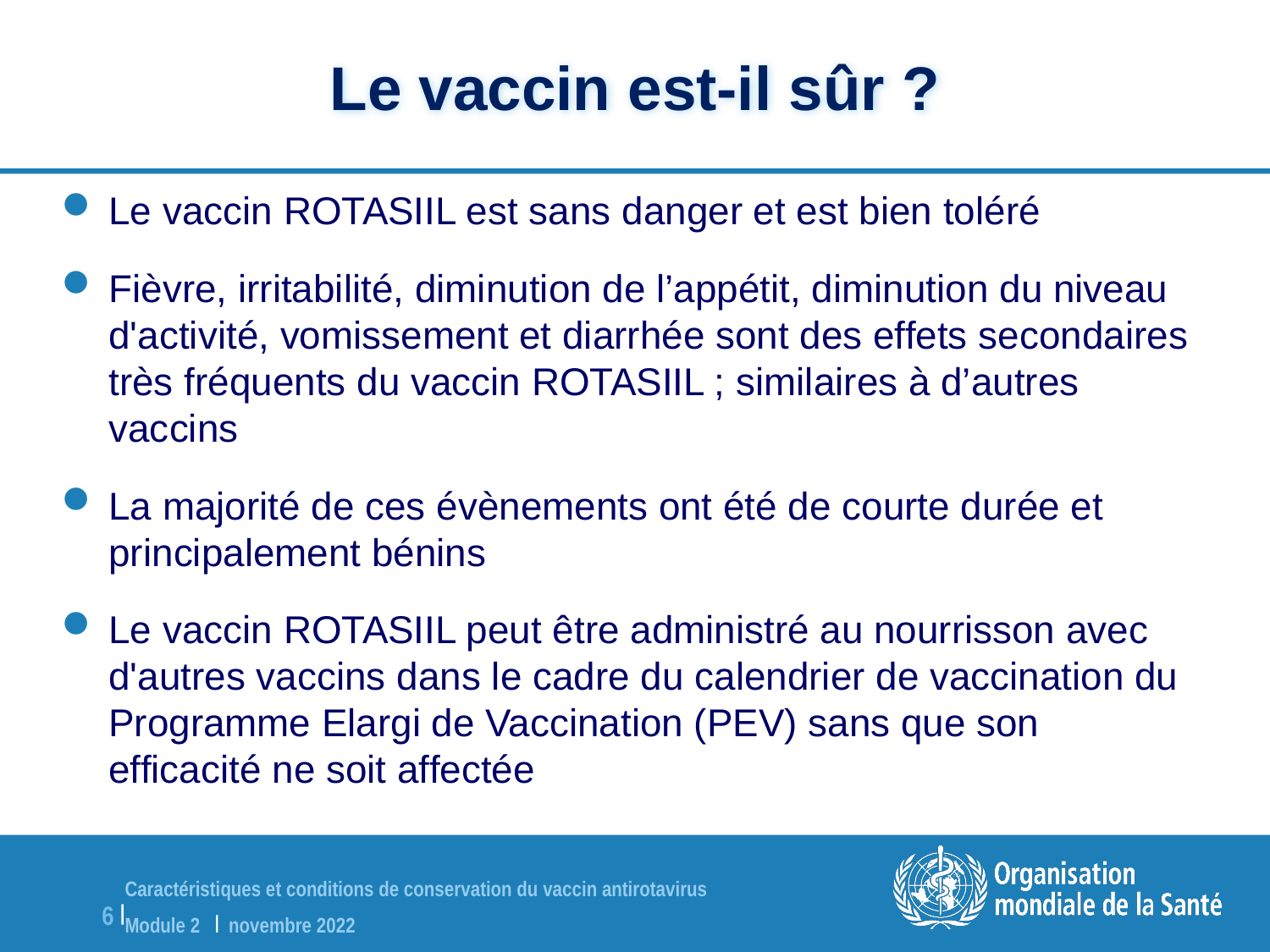

Le vaccin est-il sûr ?
Le vaccin ROTASIIL est sans danger et est bien toléré
Fièvre, irritabilité, diminution de l’appétit, diminution du niveau d'activité, vomissement et diarrhée sont des effets secondaires très fréquents du vaccin ROTASIIL ; similaires à d’autres vaccins
La majorité de ces évènements ont été de courte durée et principalement bénins
Le vaccin ROTASIIL peut être administré au nourrisson avec d'autres vaccins dans le cadre du calendrier de vaccination du Programme Elargi de Vaccination (PEV) sans que son efficacité ne soit affectée